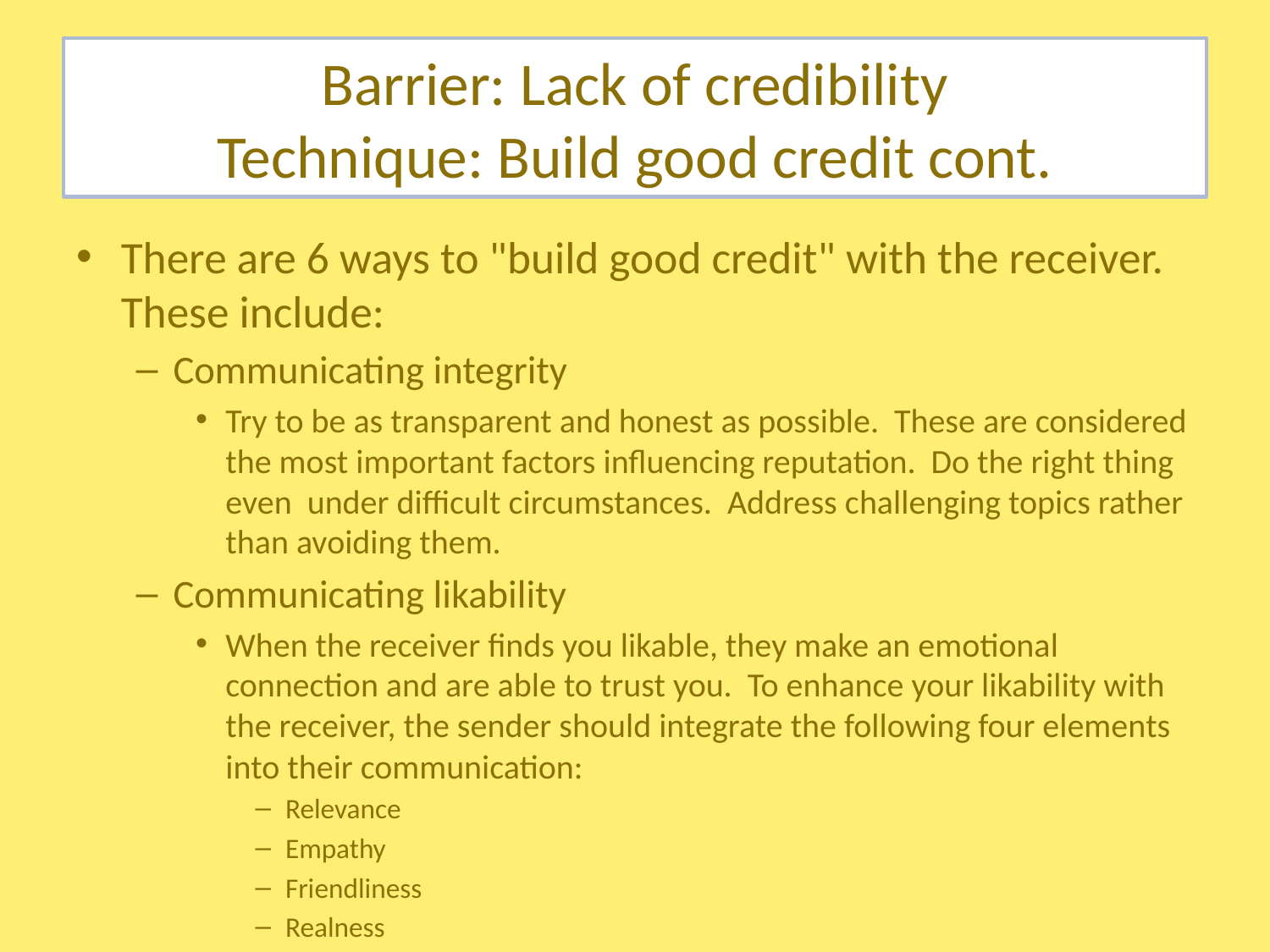

# Barrier: Lack of credibility Technique: Build good credit cont.
There are 6 ways to "build good credit" with the receiver.  These include:
Communicating integrity
Try to be as transparent and honest as possible.  These are considered the most important factors influencing reputation.  Do the right thing even  under difficult circumstances.  Address challenging topics rather than avoiding them.
Communicating likability
When the receiver finds you likable, they make an emotional connection and are able to trust you.  To enhance your likability with the receiver, the sender should integrate the following four elements into their communication:
Relevance
Empathy
Friendliness
Realness